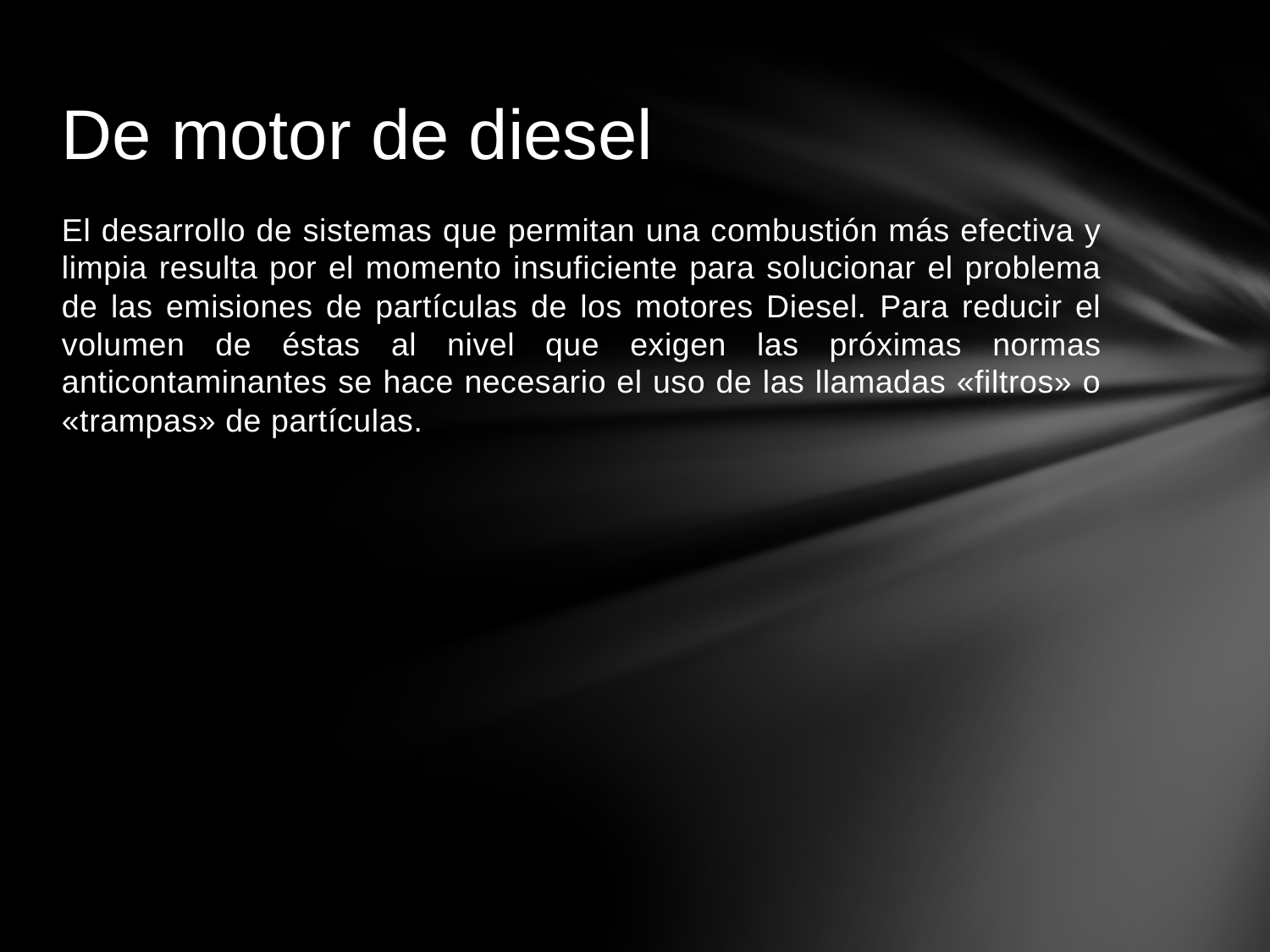

# De motor de diesel
El desarrollo de sistemas que permitan una combustión más efectiva y limpia resulta por el momento insuficiente para solucionar el problema de las emisiones de partículas de los motores Diesel. Para reducir el volumen de éstas al nivel que exigen las próximas normas anticontaminantes se hace necesario el uso de las llamadas «filtros» o «trampas» de partículas.